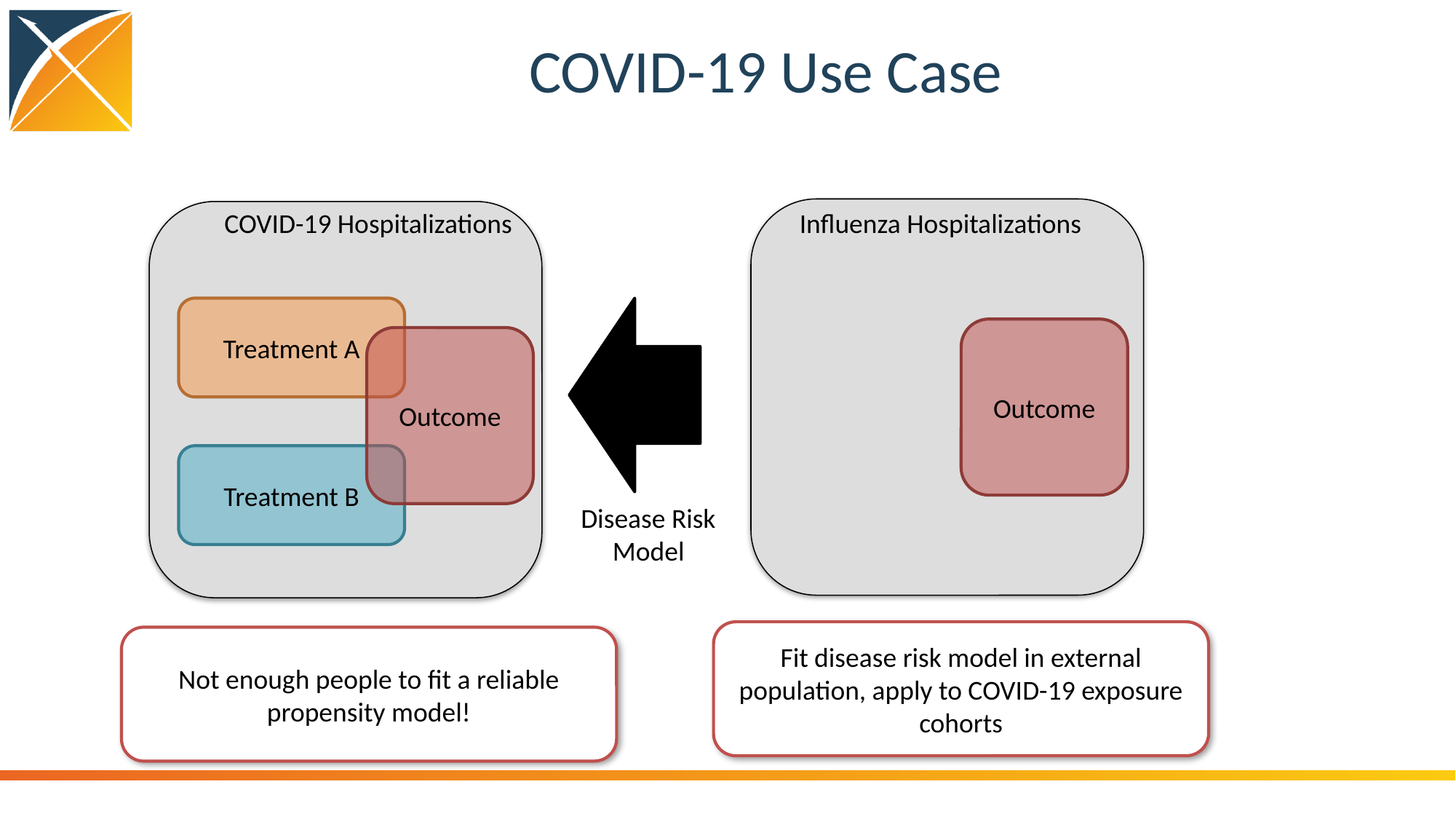

# COVID-19 Use Case

COVID-19 Hospitalizations
Influenza Hospitalizations

Treatment A

Outcome
Outcome
Treatment B
Disease Risk
Model
Fit disease risk model in external population, apply to COVID-19 exposure cohorts
Not enough people to fit a reliable propensity model!